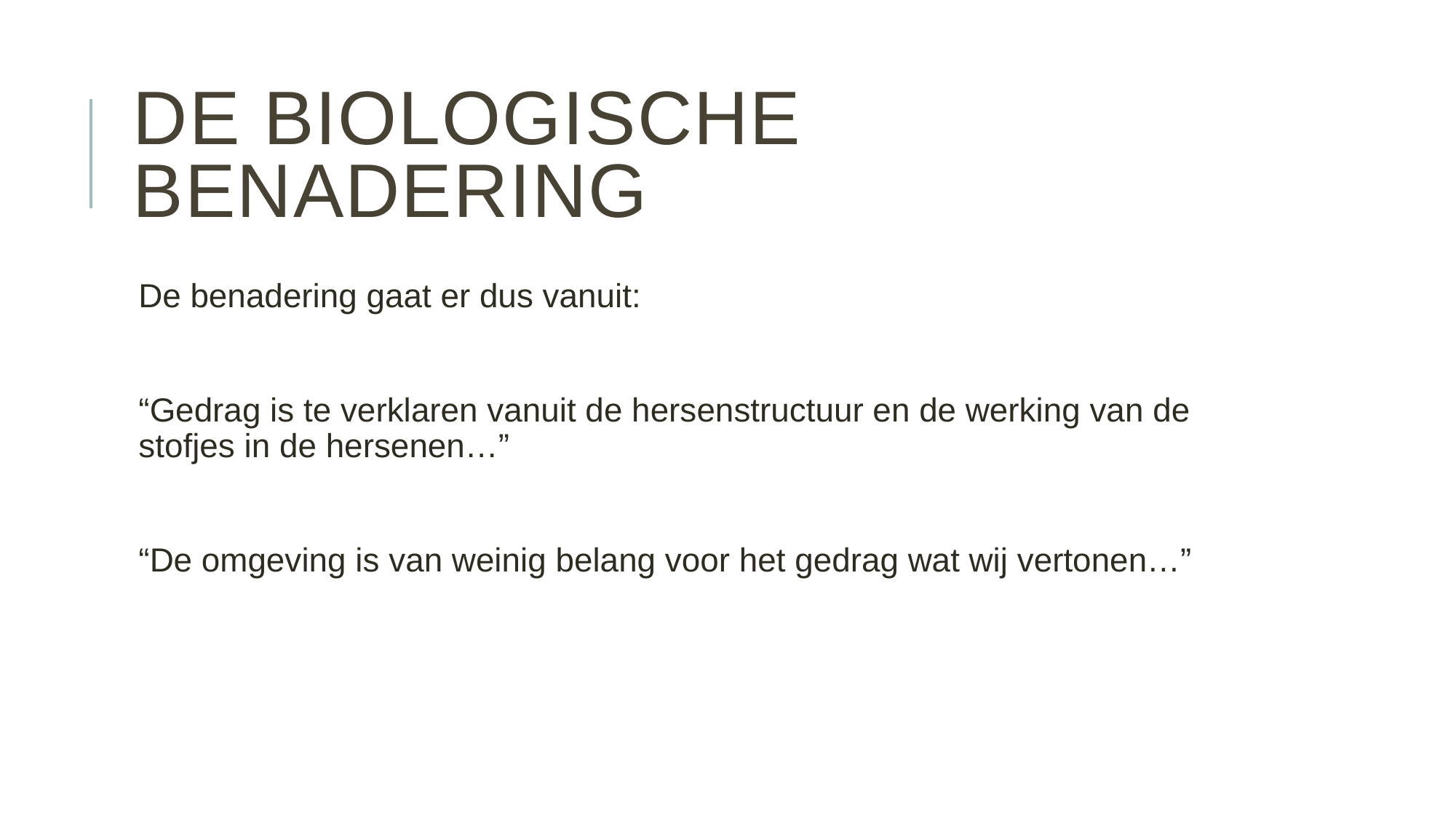

# De biologische benadering
De benadering gaat er dus vanuit:

“Gedrag is te verklaren vanuit de hersenstructuur en de werking van de stofjes in de hersenen…”

“De omgeving is van weinig belang voor het gedrag wat wij vertonen…”